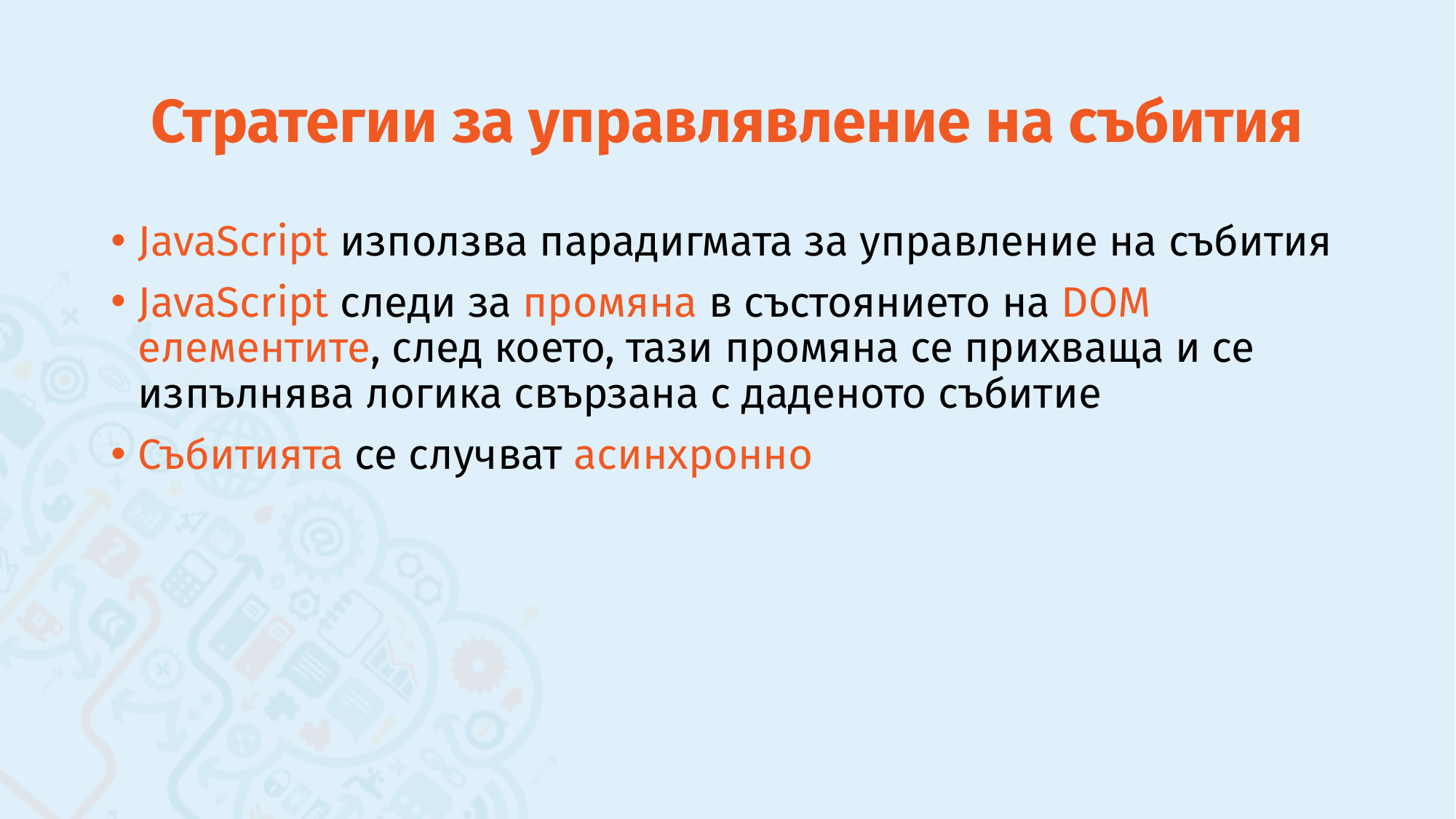

# Стратегии за управлявление на събития
JavaScript използва парадигмата за управление на събития
JavaScript следи за промяна в състоянието на DOM елементите, след което, тази промяна се прихваща и се изпълнява логика свързана с даденото събитие
Събитията се случват асинхронно